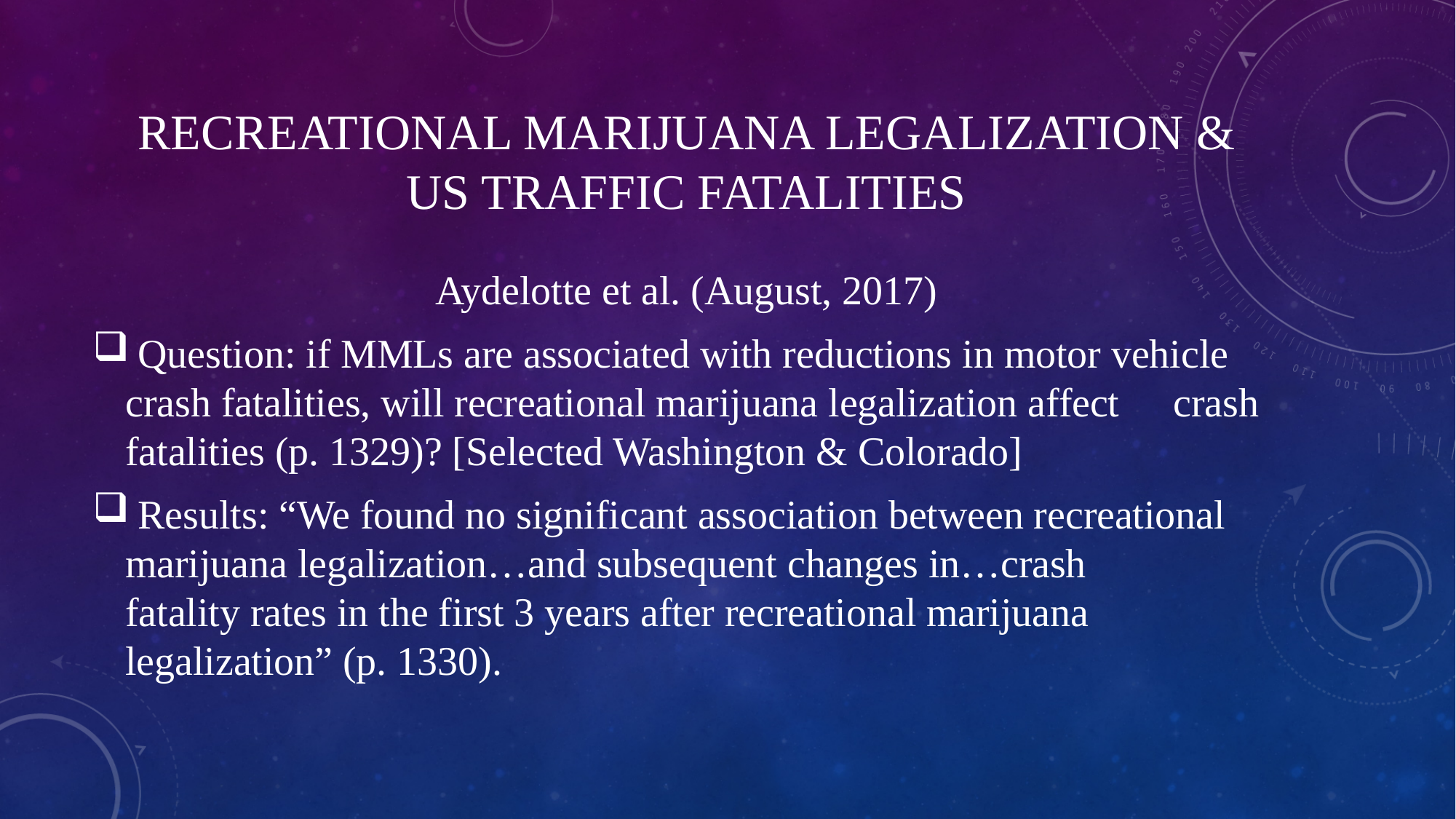

# Recreational marijuana legalization & US Traffic fatalities
Aydelotte et al. (August, 2017)
 Question: if MMLs are associated with reductions in motor vehicle 		crash fatalities, will recreational marijuana legalization affect 		crash fatalities (p. 1329)? [Selected Washington & Colorado]
 Results: “We found no significant association between recreational 		marijuana legalization…and subsequent changes in…crash 			fatality rates in the first 3 years after recreational marijuana 			legalization” (p. 1330).